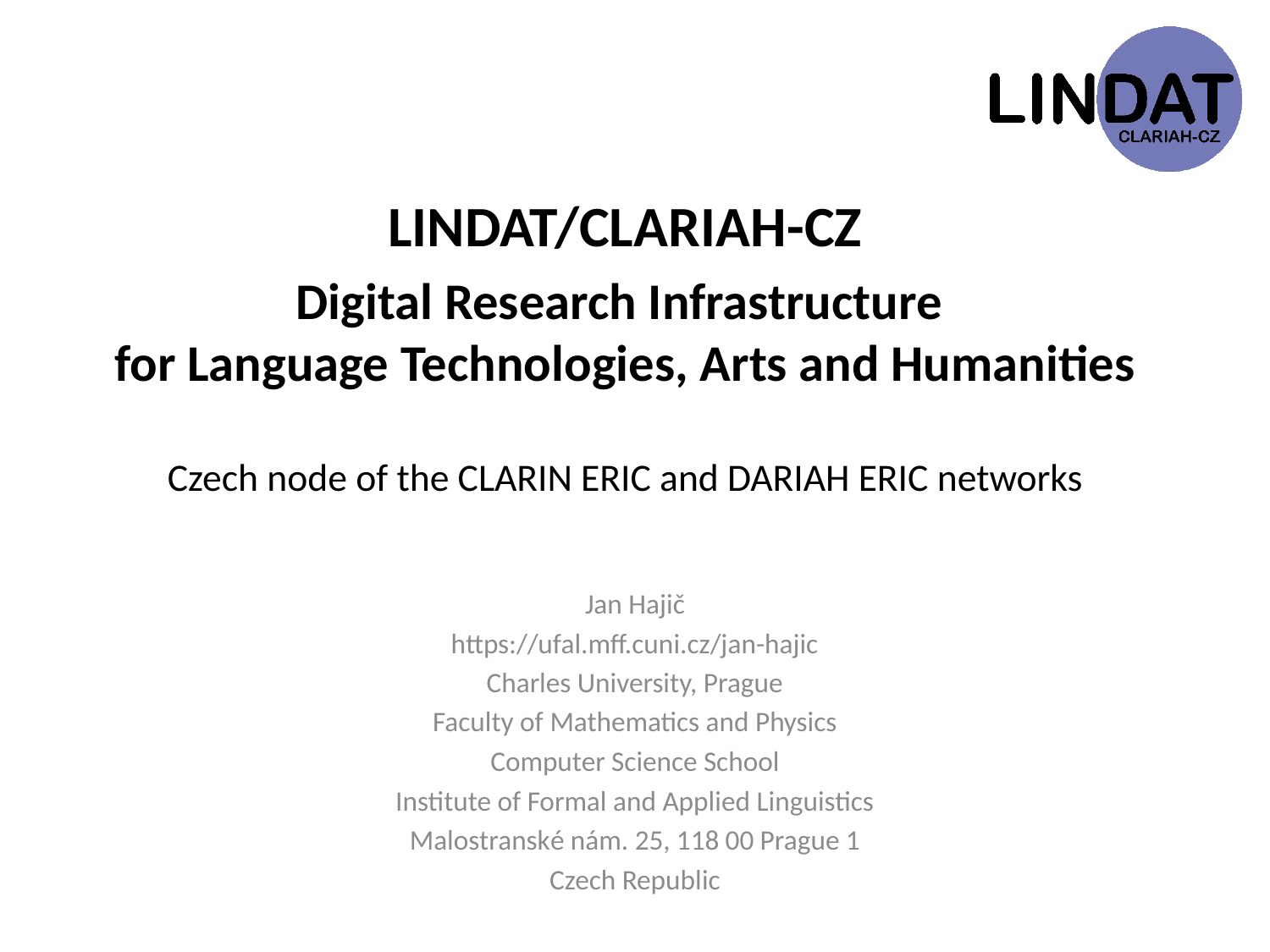

# LINDAT/CLARIAH-CZ Digital Research Infrastructure for Language Technologies, Arts and Humanities Czech node of the CLARIN ERIC and DARIAH ERIC networks
Jan Hajič
https://ufal.mff.cuni.cz/jan-hajic
Charles University, Prague
Faculty of Mathematics and Physics
Computer Science School
Institute of Formal and Applied Linguistics
Malostranské nám. 25, 118 00 Prague 1
Czech Republic